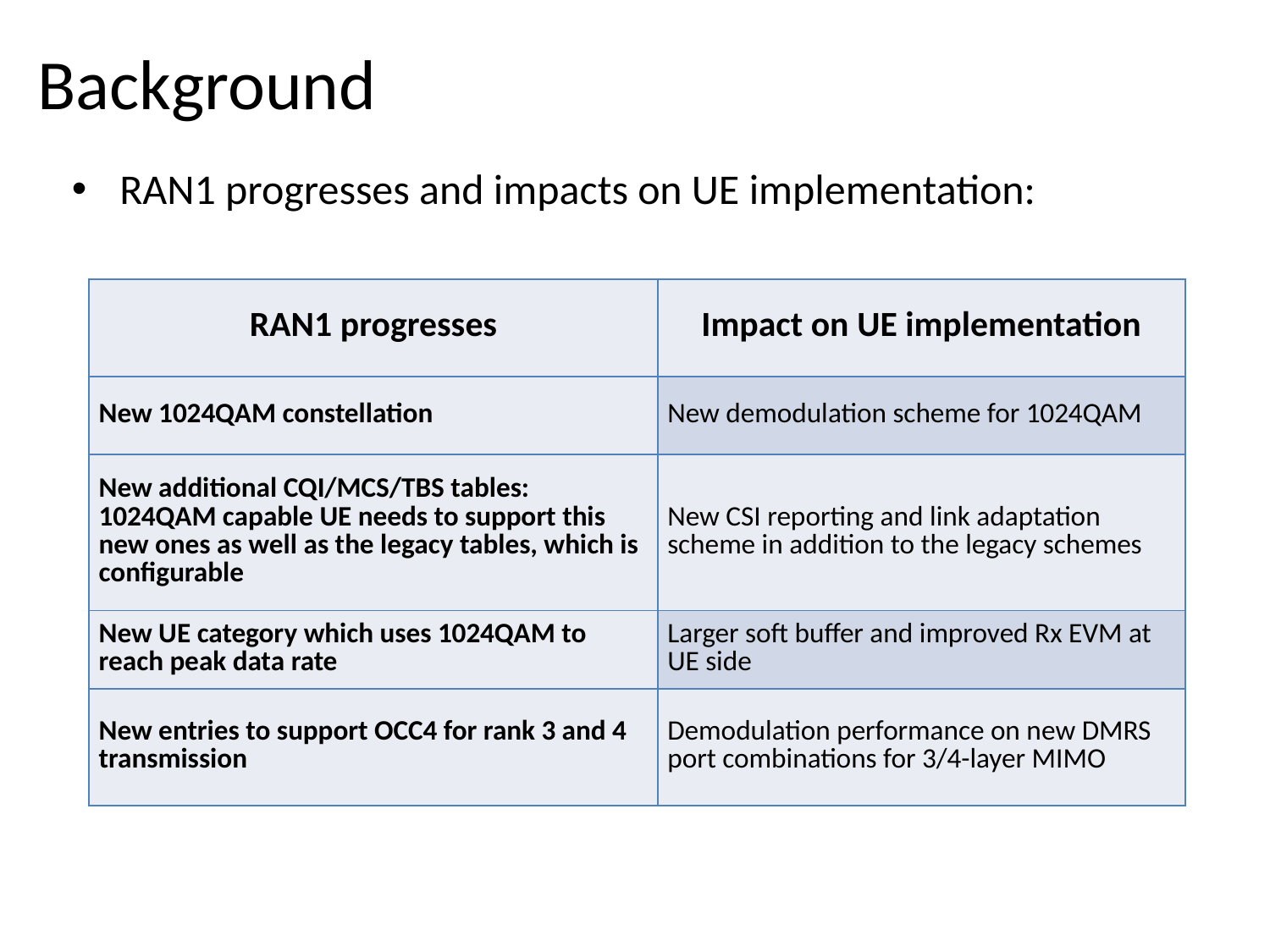

# Background
RAN1 progresses and impacts on UE implementation:
| RAN1 progresses | Impact on UE implementation |
| --- | --- |
| New 1024QAM constellation | New demodulation scheme for 1024QAM |
| New additional CQI/MCS/TBS tables: 1024QAM capable UE needs to support this new ones as well as the legacy tables, which is configurable | New CSI reporting and link adaptation scheme in addition to the legacy schemes |
| New UE category which uses 1024QAM to reach peak data rate | Larger soft buffer and improved Rx EVM at UE side |
| New entries to support OCC4 for rank 3 and 4 transmission | Demodulation performance on new DMRS port combinations for 3/4-layer MIMO |